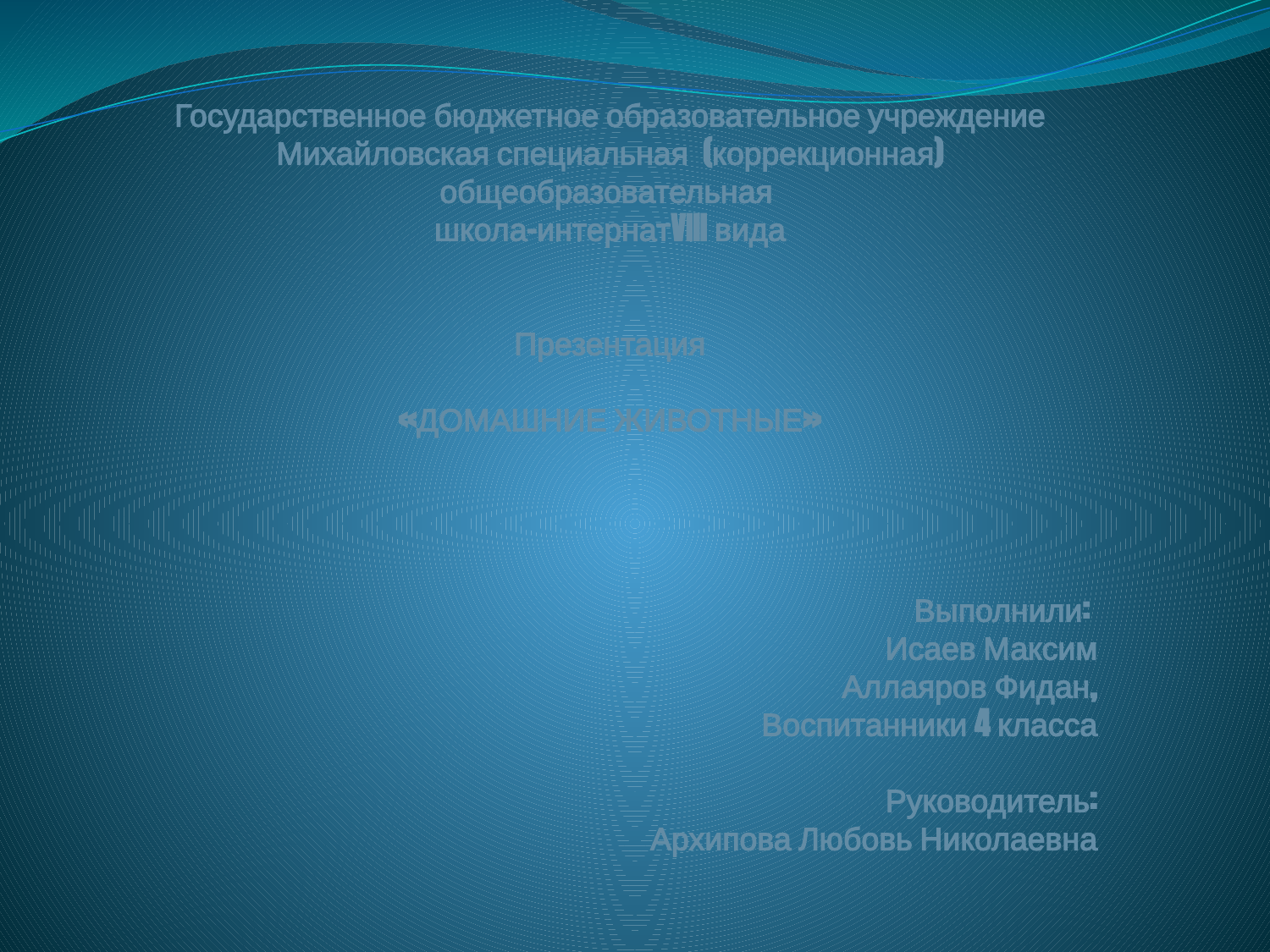

Государственное бюджетное образовательное учреждение
Михайловская специальная  (коррекционная) общеобразовательная
школа-интернатVIII вида

Презентация

«ДОМАШНИЕ ЖИВОТНЫЕ»

Выполнили:
Исаев Максим
Аллаяров Фидан,
Воспитанники 4 класса

Руководитель:
Архипова Любовь Николаевна